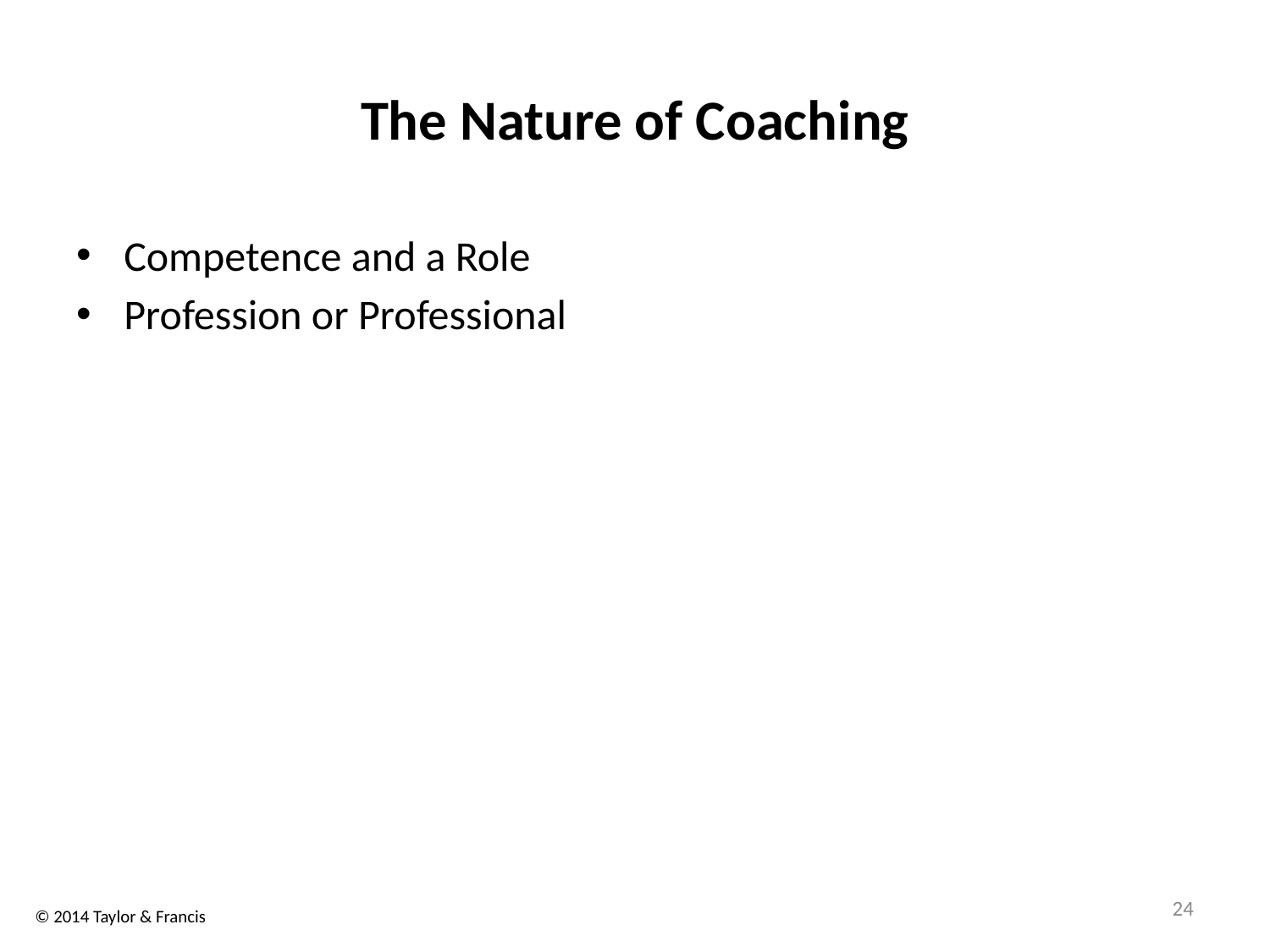

# The Nature of Coaching
Competence and a Role
Profession or Professional
24
© 2014 Taylor & Francis